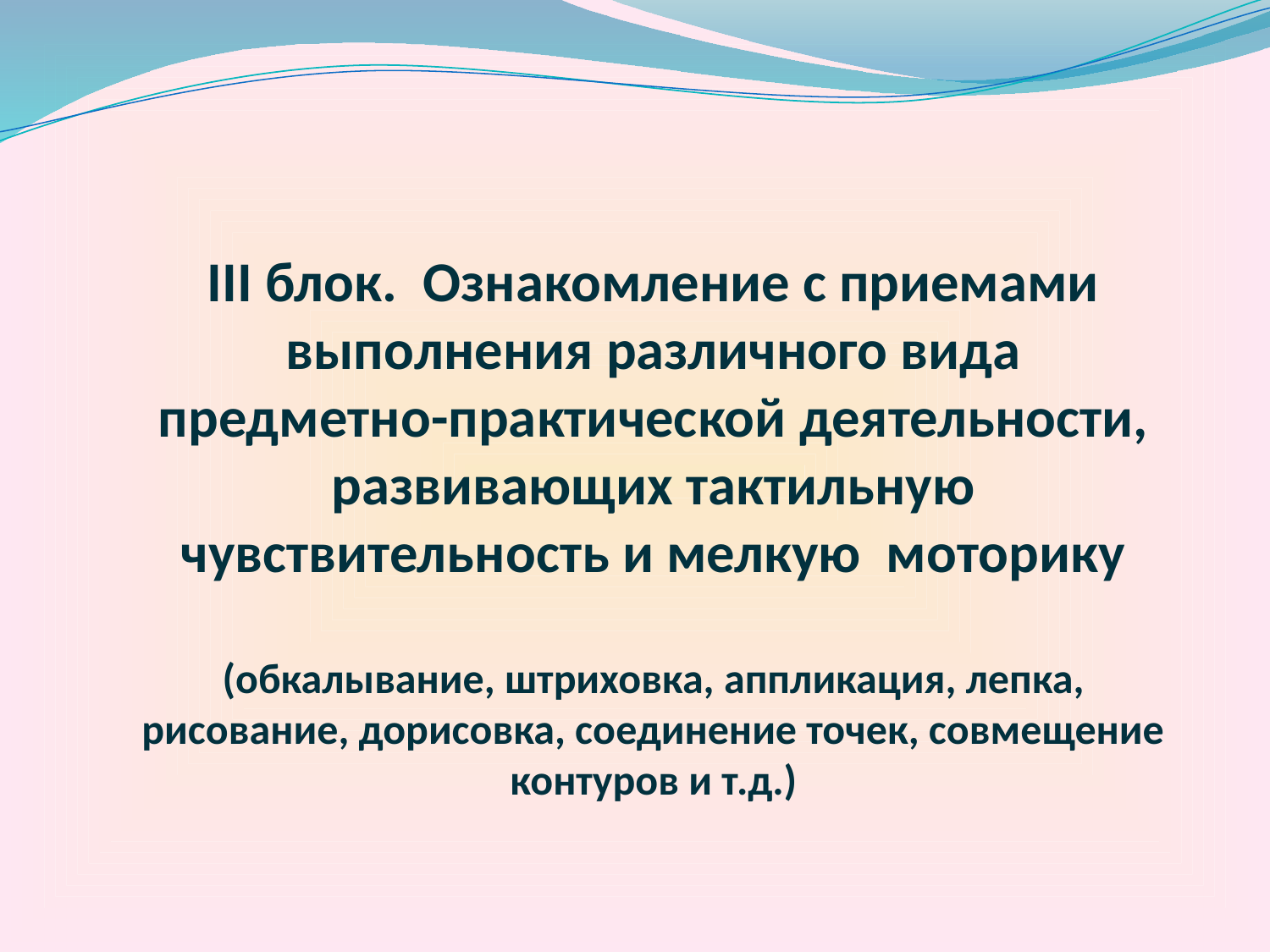

# III блок.  Ознакомление с приемами выполнения различного вида предметно-практической деятельности, развивающих тактильную чувствительность и мелкую  моторику (обкалывание, штриховка, аппликация, лепка, рисование, дорисовка, соединение точек, совмещение контуров и т.д.)